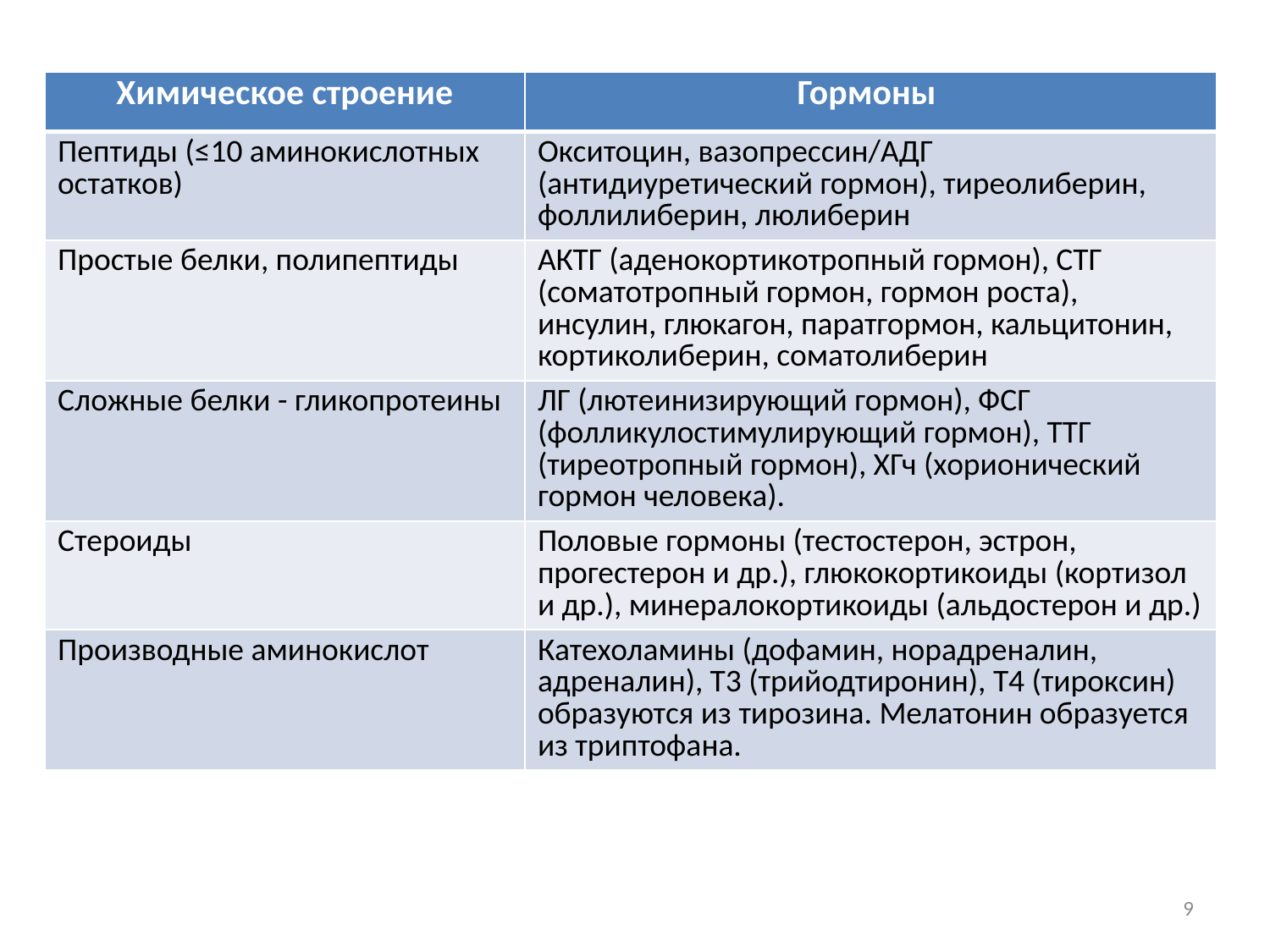

| Химическое строение | Гормоны |
| --- | --- |
| Пептиды (≤10 аминокислотных остатков) | Окситоцин, вазопрессин/АДГ (антидиуретический гормон), тиреолиберин, фоллилиберин, люлиберин |
| Простые белки, полипептиды | АКТГ (аденокортикотропный гормон), СТГ (соматотропный гормон, гормон роста), инсулин, глюкагон, паратгормон, кальцитонин, кортиколиберин, соматолиберин |
| Сложные белки - гликопротеины | ЛГ (лютеинизирующий гормон), ФСГ (фолликулостимулирующий гормон), ТТГ (тиреотропный гормон), ХГч (хорионический гормон человека). |
| Стероиды | Половые гормоны (тестостерон, эстрон, прогестерон и др.), глюкокортикоиды (кортизол и др.), минералокортикоиды (альдостерон и др.) |
| Производные аминокислот | Катехоламины (дофамин, норадреналин, адреналин), Т3 (трийодтиронин), Т4 (тироксин) образуются из тирозина. Мелатонин образуется из триптофана. |
9